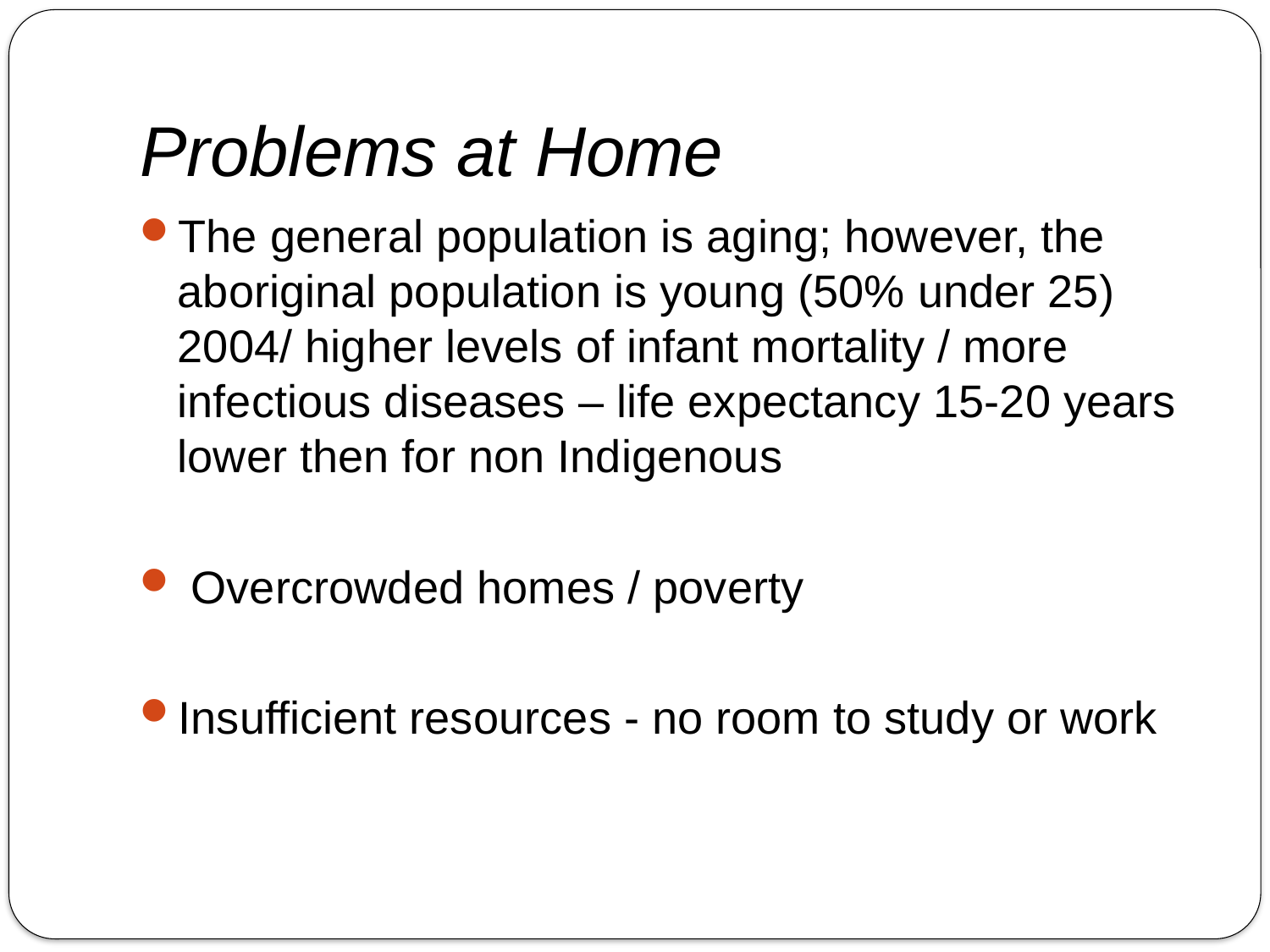

# Problems at Home
The general population is aging; however, the aboriginal population is young (50% under 25) 2004/ higher levels of infant mortality / more infectious diseases – life expectancy 15-20 years lower then for non Indigenous

 Overcrowded homes / poverty

Insufficient resources - no room to study or work